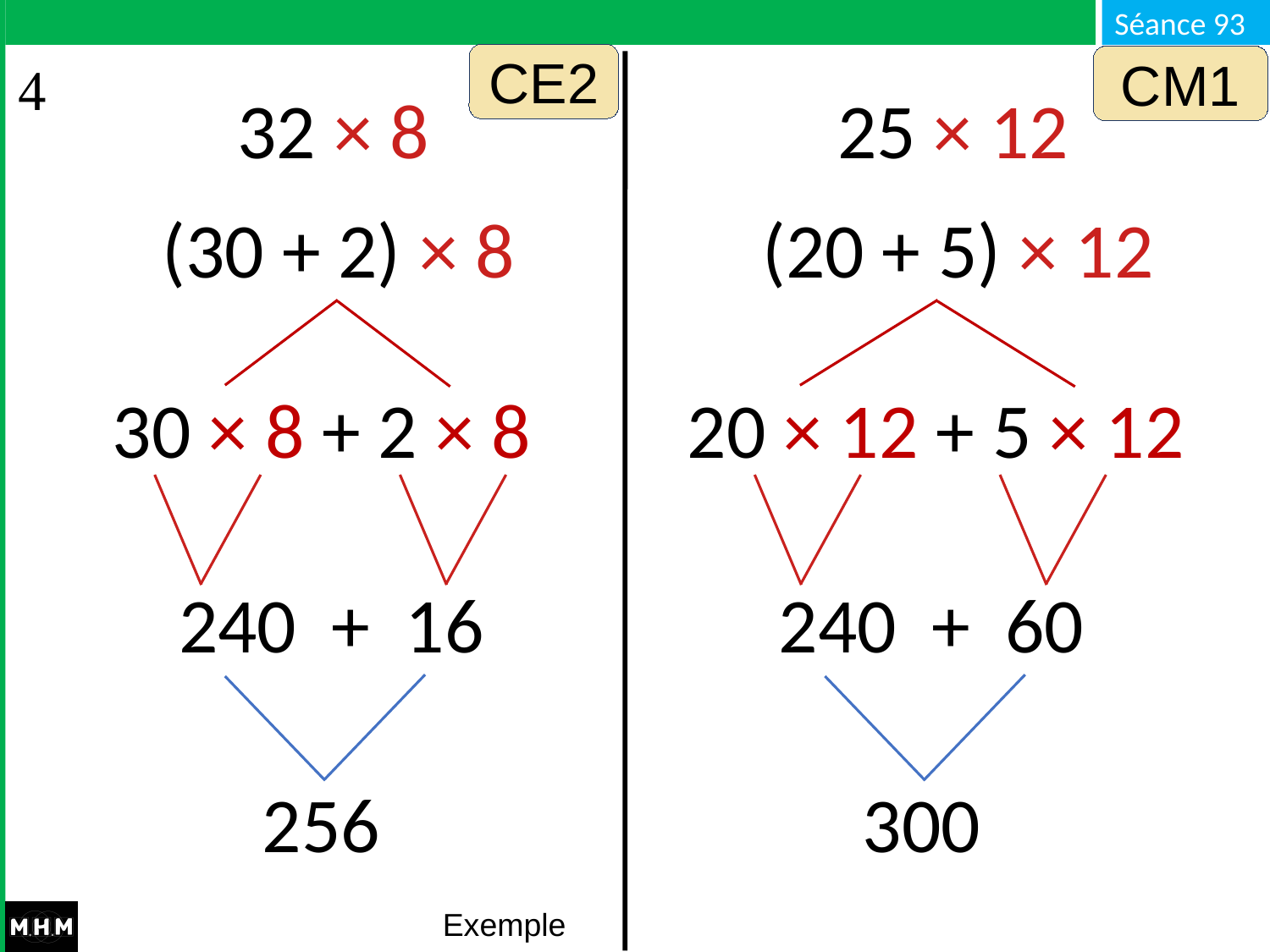

CE2
CM1

32 × 8
25 × 12
(30 + 2) × 8
(20 + 5) × 12
30 × 8 + 2 × 8
20 × 12 + 5 × 12
240  +  16
240  +  60
256
300
# Exemple